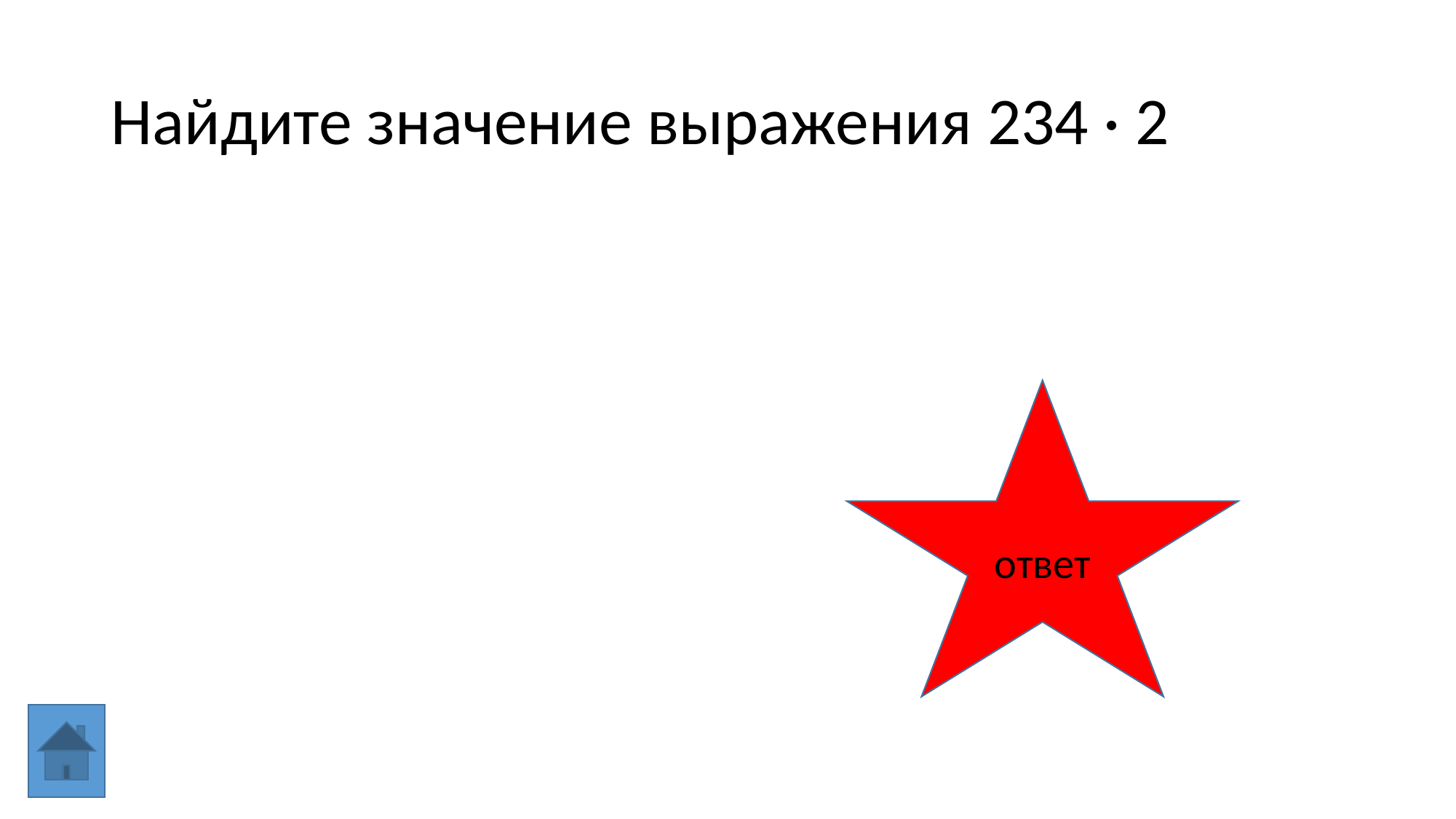

# Найдите значение выражения 234 · 2

ответ